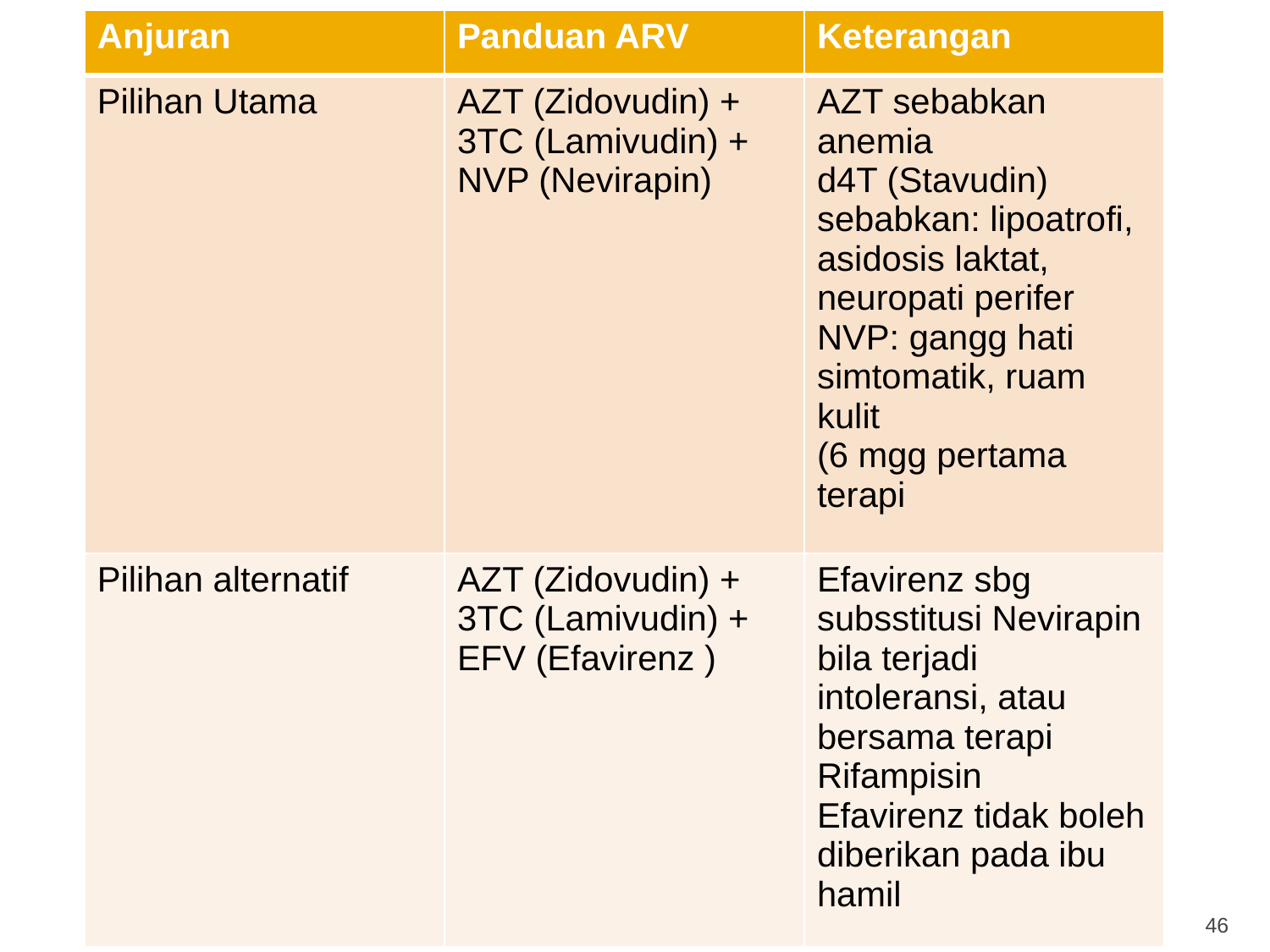

| Anjuran | Panduan ARV | Keterangan |
| --- | --- | --- |
| Pilihan Utama | AZT (Zidovudin) + 3TC (Lamivudin) + NVP (Nevirapin) | AZT sebabkan anemia d4T (Stavudin) sebabkan: lipoatrofi, asidosis laktat, neuropati perifer NVP: gangg hati simtomatik, ruam kulit (6 mgg pertama terapi |
| Pilihan alternatif | AZT (Zidovudin) + 3TC (Lamivudin) + EFV (Efavirenz ) | Efavirenz sbg subsstitusi Nevirapin bila terjadi intoleransi, atau bersama terapi Rifampisin Efavirenz tidak boleh diberikan pada ibu hamil |
46